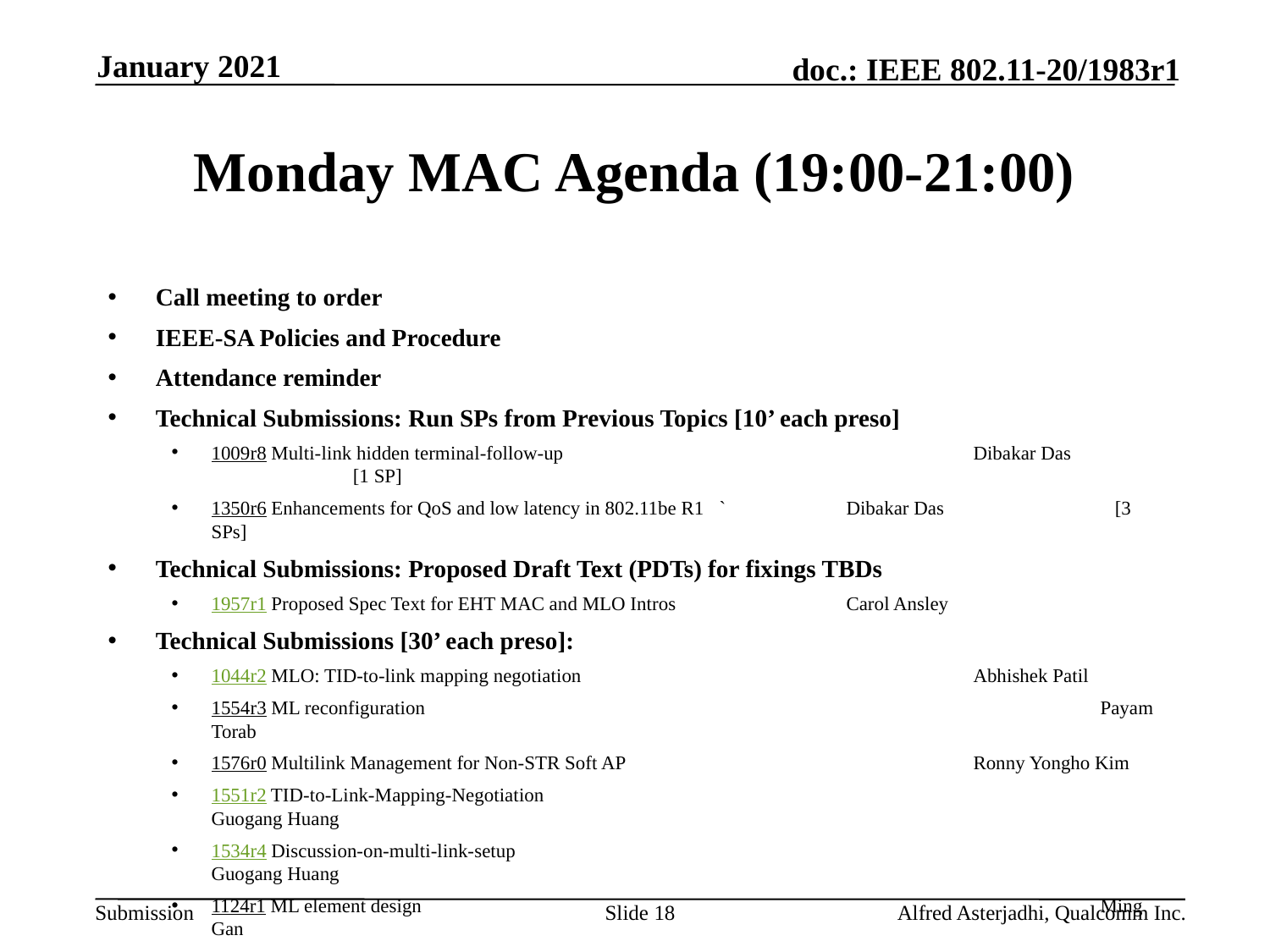

January 2021
# Monday MAC Agenda (19:00-21:00)
Call meeting to order
IEEE-SA Policies and Procedure
Attendance reminder
Technical Submissions: Run SPs from Previous Topics [10’ each preso]
1009r8 Multi-link hidden terminal-follow-up				Dibakar Das    	  	   [1 SP]
1350r6 Enhancements for QoS and low latency in 802.11be R1	`	Dibakar Das                  	   [3 SPs]
Technical Submissions: Proposed Draft Text (PDTs) for fixings TBDs
1957r1 Proposed Spec Text for EHT MAC and MLO Intros		Carol Ansley
Technical Submissions [30’ each preso]:
1044r2 MLO: TID-to-link mapping negotiation		  		Abhishek Patil
1554r3 ML reconfiguration						Payam Torab
1576r0 Multilink Management for Non-STR Soft AP			Ronny Yongho Kim
1551r2 TID-to-Link-Mapping-Negotiation					Guogang Huang
1534r4 Discussion-on-multi-link-setup					Guogang Huang
1124r1 ML element design						Ming Gan
AoB:
Recess

Slide 18
Alfred Asterjadhi, Qualcomm Inc.